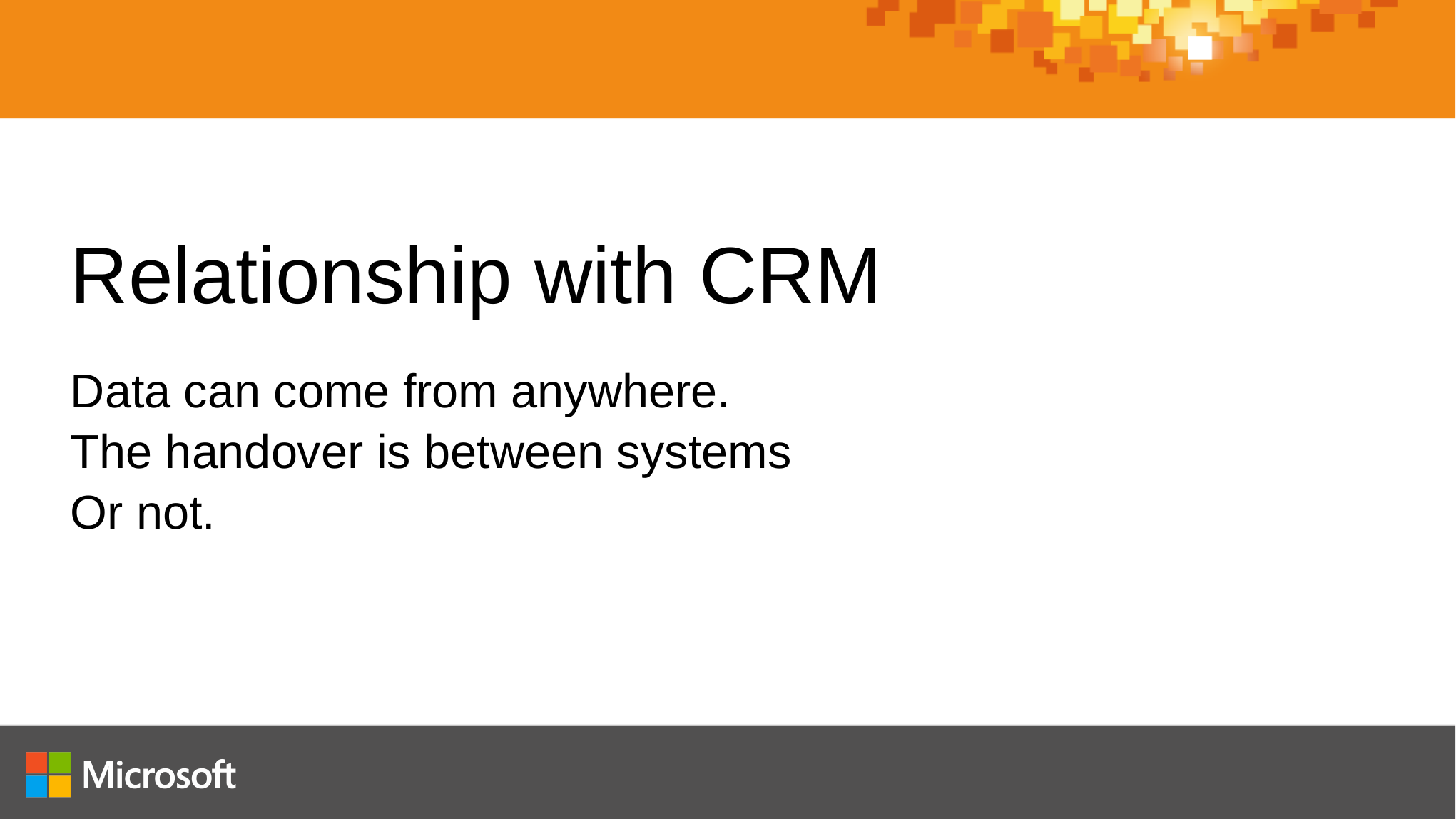

Relationship with CRM
Data can come from anywhere.
The handover is between systems
Or not.